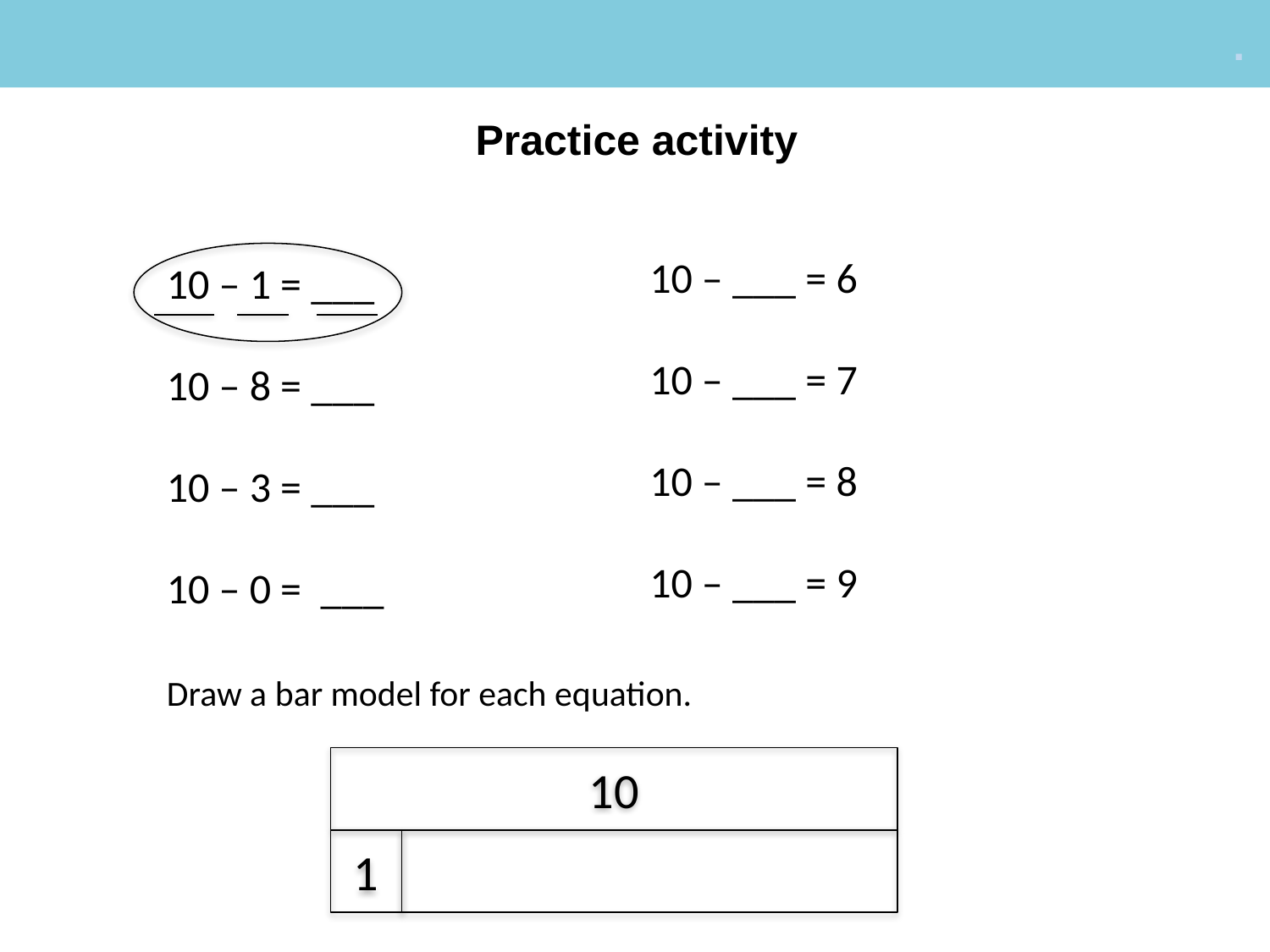

.
Practice activity

10 – 1 = ___

10 – 8 = ___

10 – 3 = ___

10 – 0 =  ___

Draw a bar model for each equation.

10 – ___ = 6

10 – ___ = 7

10 – ___ = 8

10 – ___ = 9

10
1